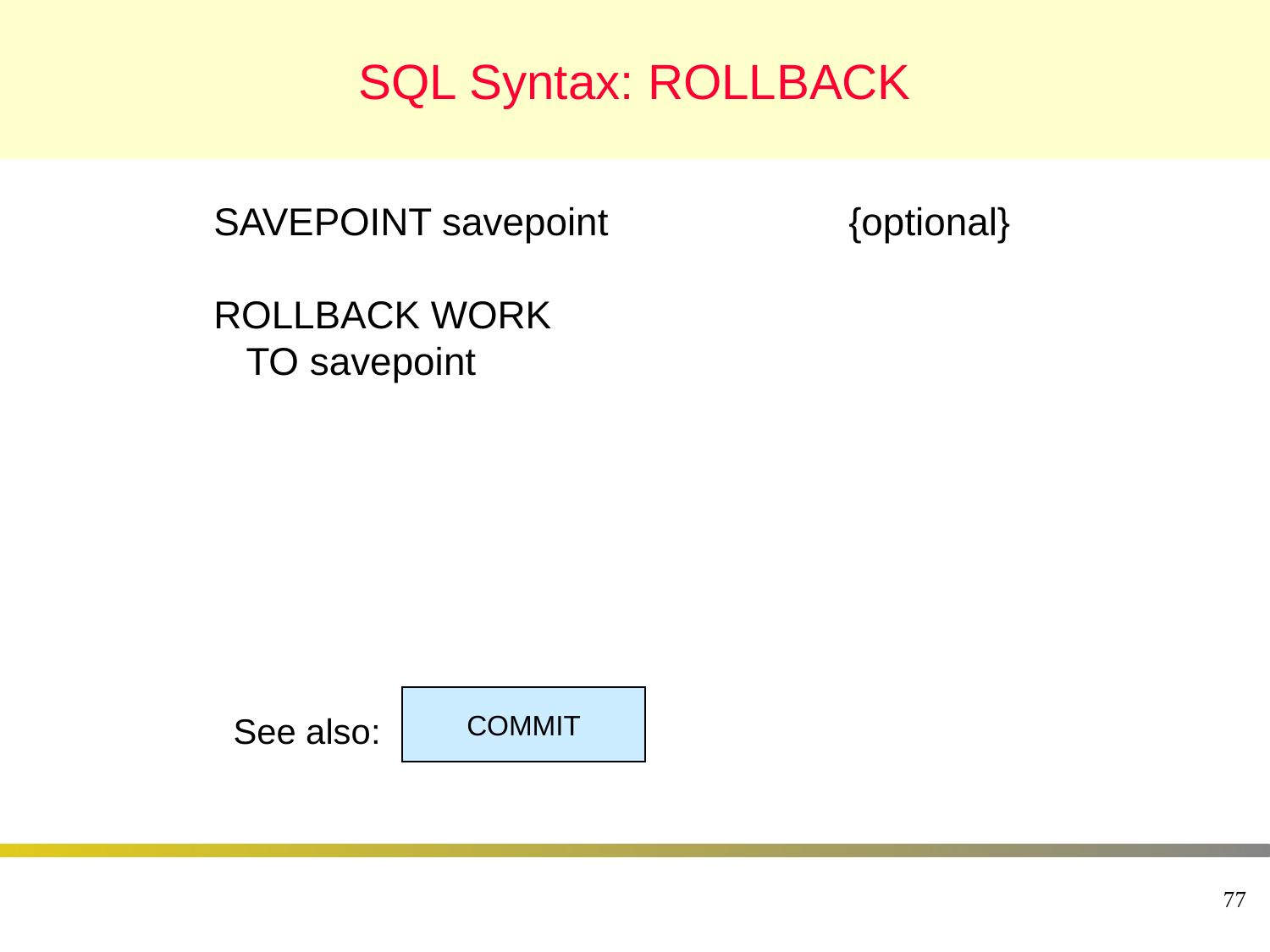

# SQL Syntax: ROLLBACK
SAVEPOINT savepoint		{optional}

ROLLBACK WORK
   TO savepoint
COMMIT
See also:
77